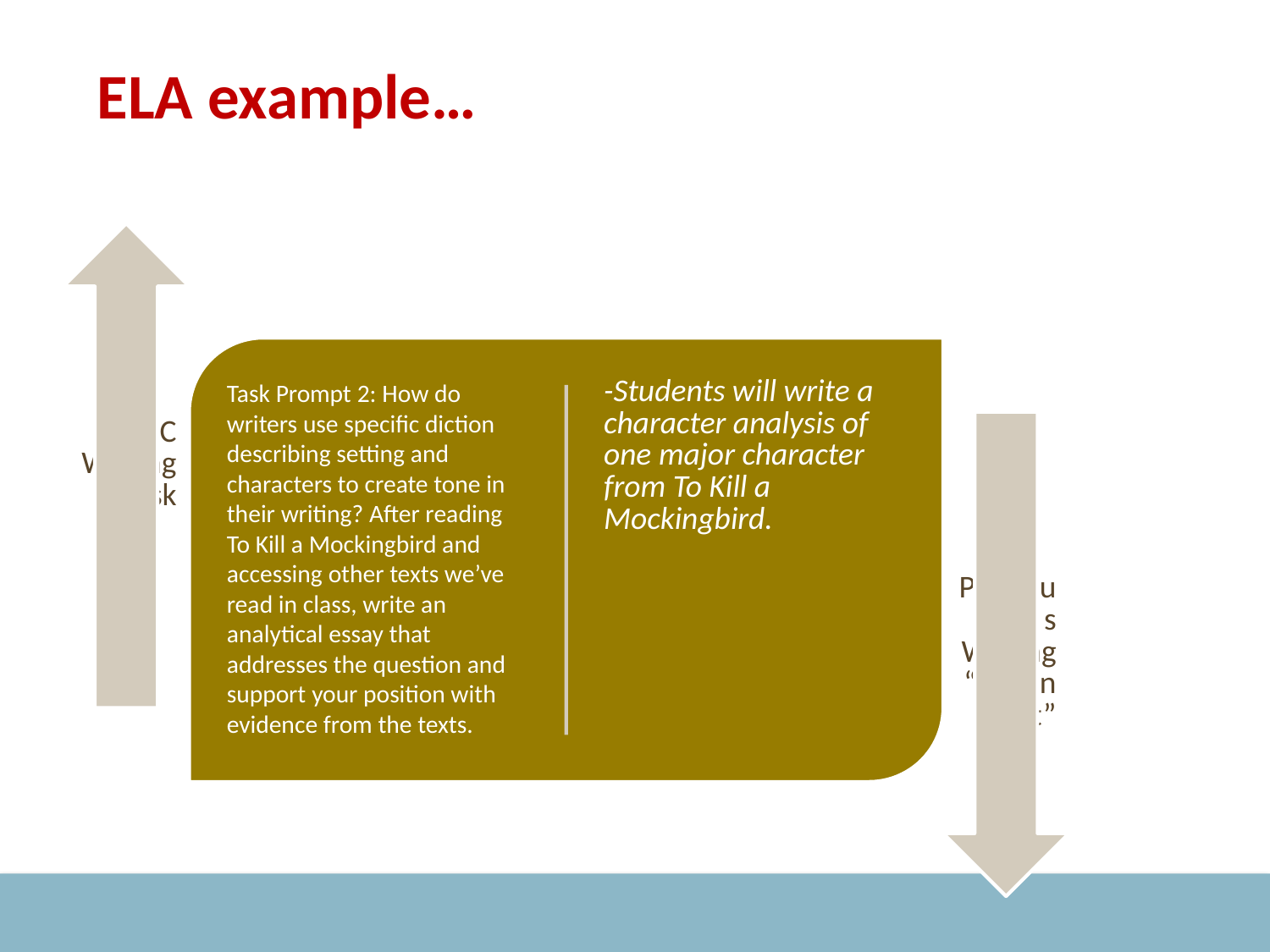

# ELA example…
LDC Writing Task
Task Prompt 2: How do writers use specific diction describing setting and characters to create tone in their writing? After reading To Kill a Mockingbird and accessing other texts we’ve read in class, write an analytical essay that addresses the question and support your position with evidence from the texts.
Previous Writing “Assignment”
-Students will write a character analysis of one major character from To Kill a Mockingbird.